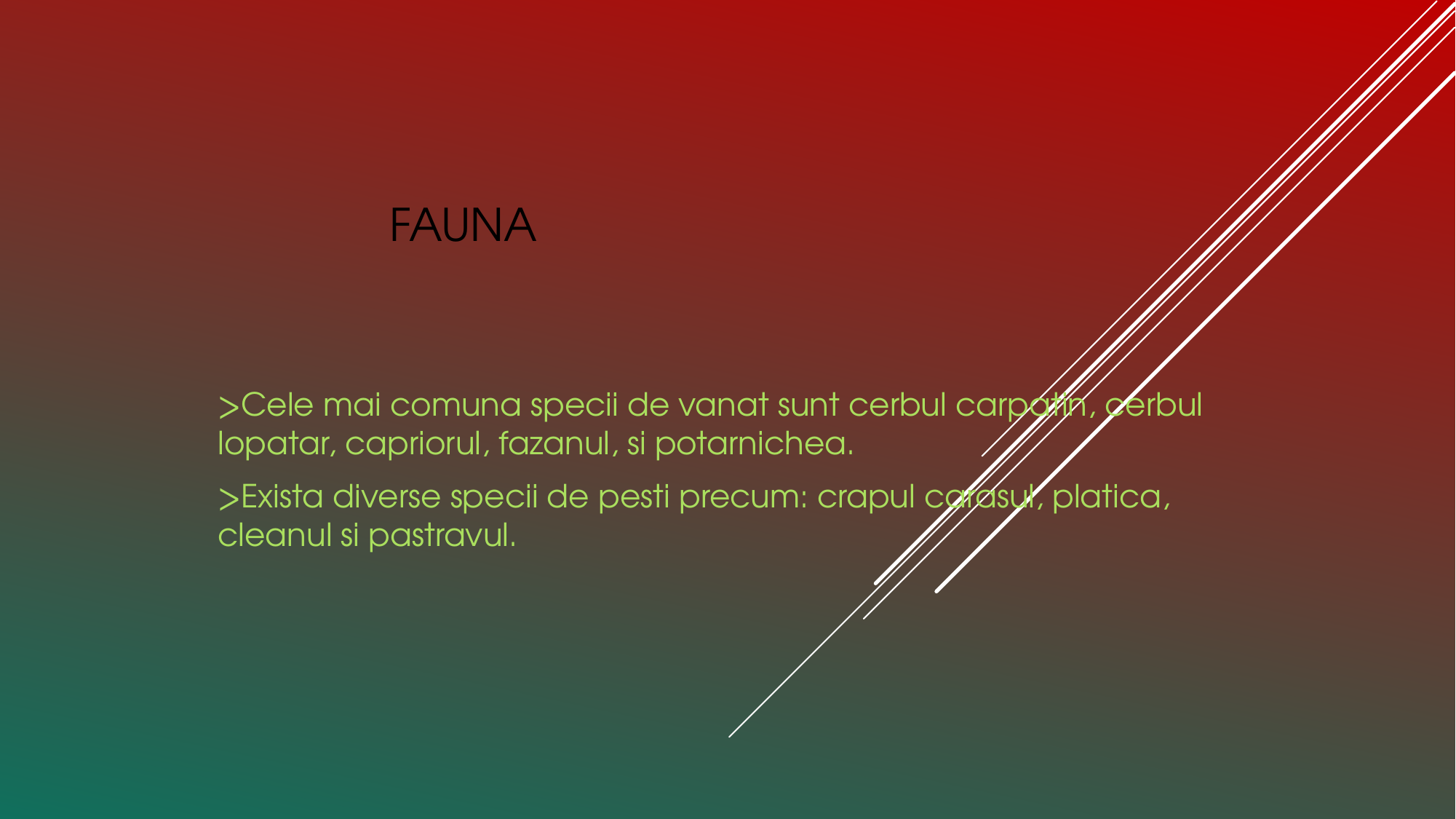

# Fauna
>Cele mai comuna specii de vanat sunt cerbul carpatin, cerbul lopatar, capriorul, fazanul, si potarnichea.
>Exista diverse specii de pesti precum: crapul carasul, platica, cleanul si pastravul.